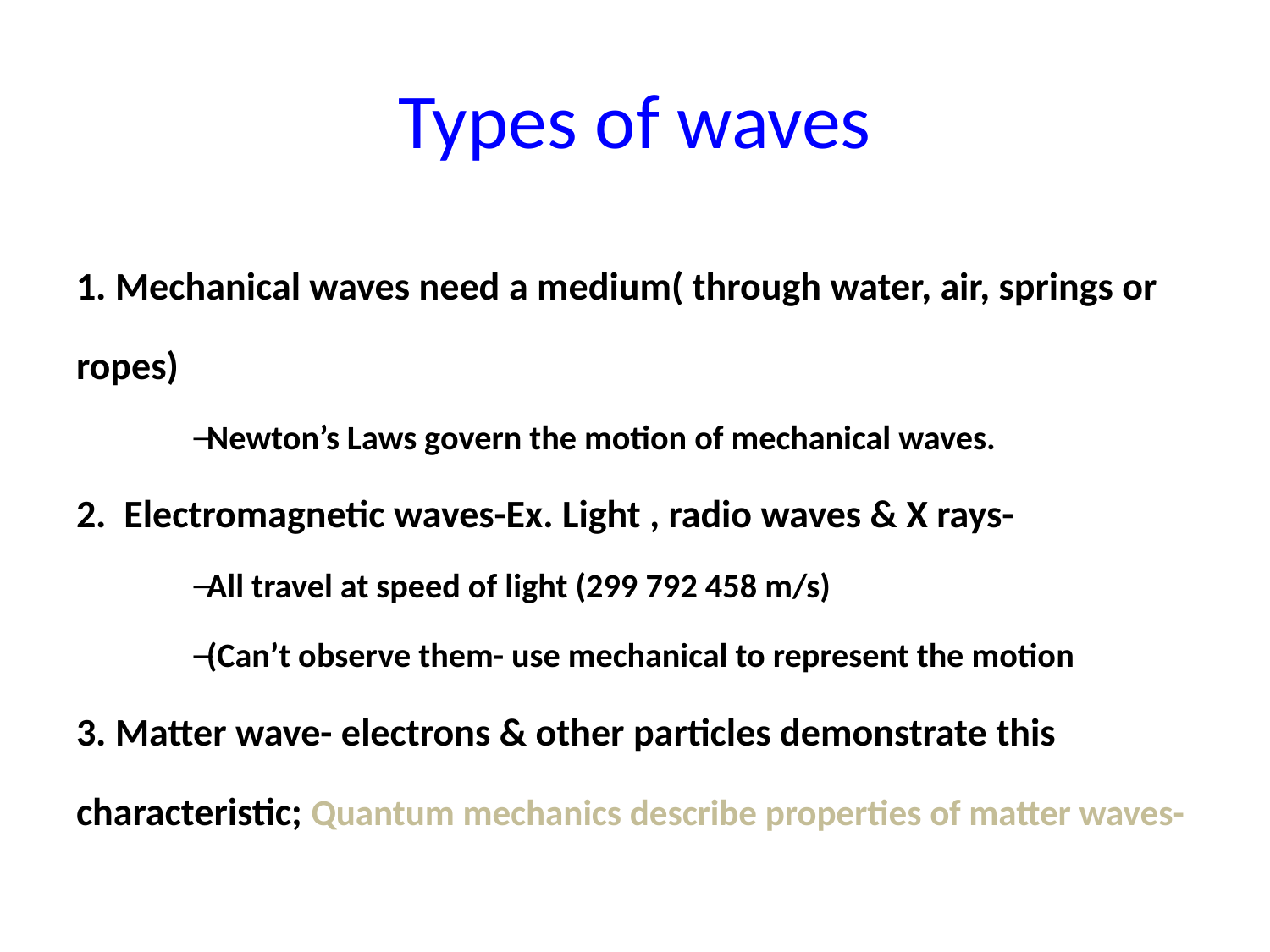

# Types of waves
1. Mechanical waves need a medium( through water, air, springs or ropes)
Newton’s Laws govern the motion of mechanical waves.
2.  Electromagnetic waves-Ex. Light , radio waves & X rays-
All travel at speed of light (299 792 458 m/s)
(Can’t observe them- use mechanical to represent the motion
3. Matter wave- electrons & other particles demonstrate this characteristic; Quantum mechanics describe properties of matter waves-